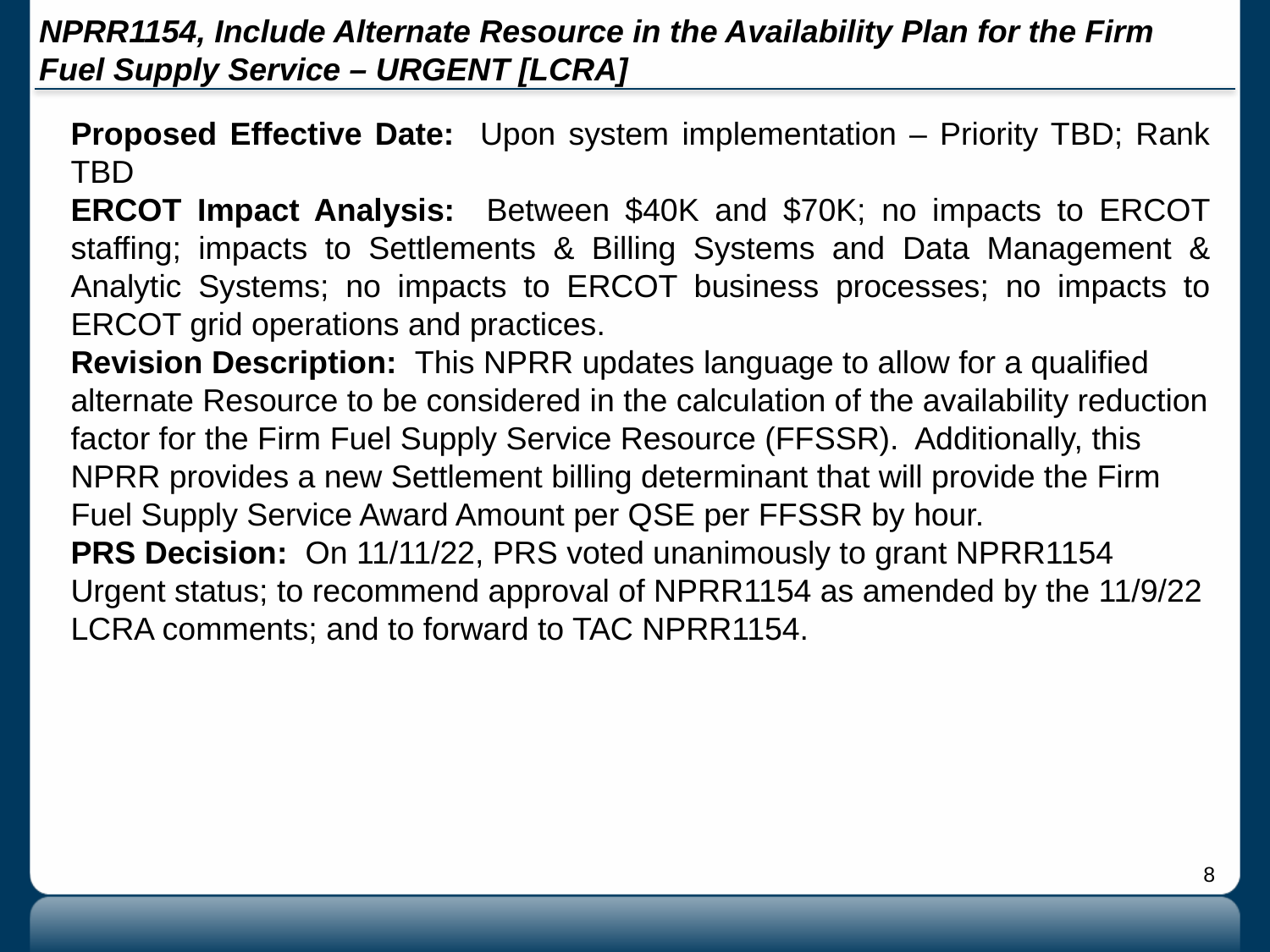

# NPRR1154, Include Alternate Resource in the Availability Plan for the Firm Fuel Supply Service – URGENT [LCRA]
Proposed Effective Date:  Upon system implementation – Priority TBD; Rank TBD
ERCOT Impact Analysis:  Between $40K and $70K; no impacts to ERCOT staffing; impacts to Settlements & Billing Systems and Data Management & Analytic Systems; no impacts to ERCOT business processes; no impacts to ERCOT grid operations and practices.
Revision Description:  This NPRR updates language to allow for a qualified alternate Resource to be considered in the calculation of the availability reduction factor for the Firm Fuel Supply Service Resource (FFSSR).  Additionally, this NPRR provides a new Settlement billing determinant that will provide the Firm Fuel Supply Service Award Amount per QSE per FFSSR by hour.
PRS Decision:  On 11/11/22, PRS voted unanimously to grant NPRR1154 Urgent status; to recommend approval of NPRR1154 as amended by the 11/9/22 LCRA comments; and to forward to TAC NPRR1154.